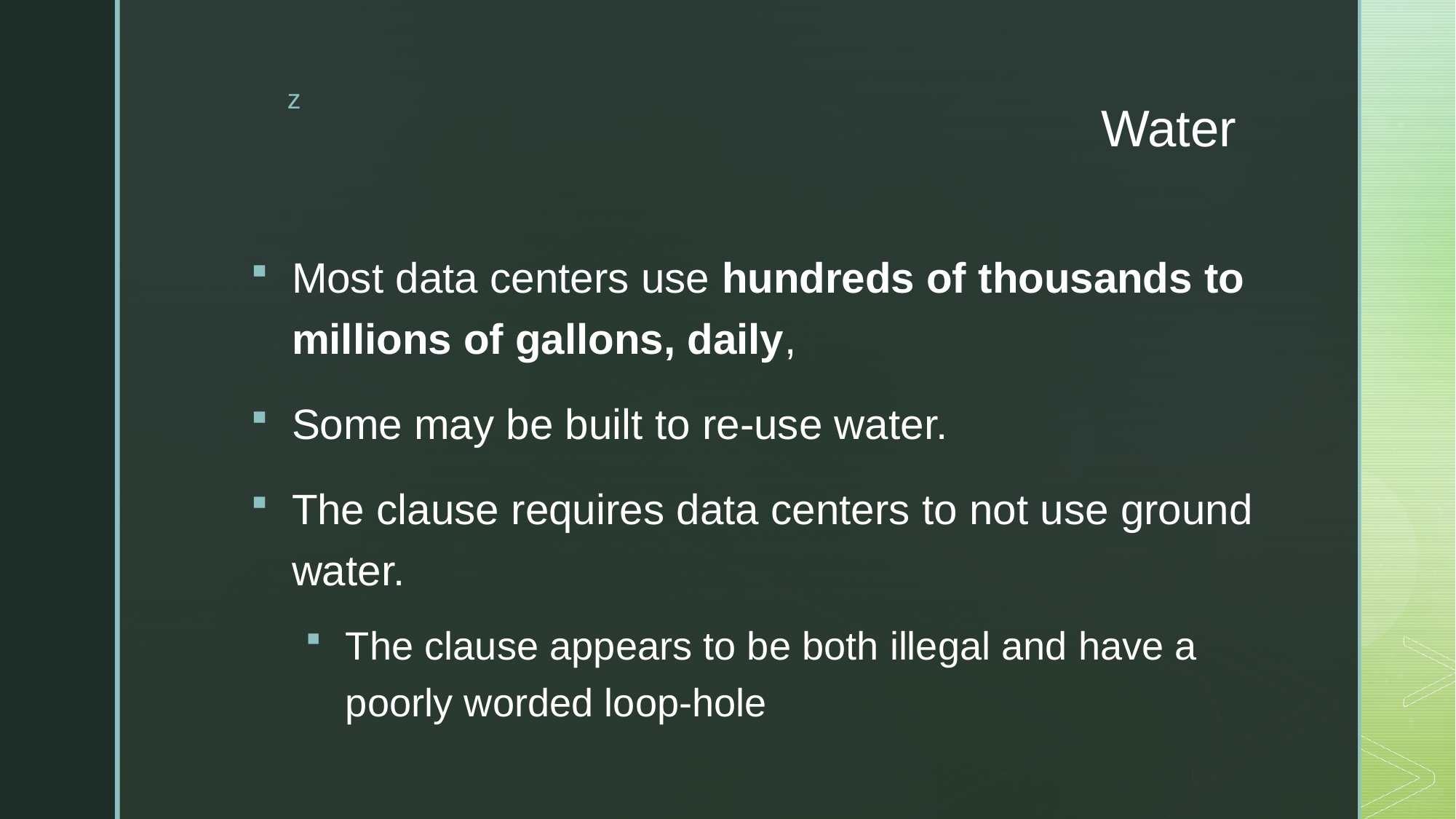

# Water
Most data centers use hundreds of thousands to millions of gallons, daily,
Some may be built to re-use water.
The clause requires data centers to not use ground water.
The clause appears to be both illegal and have a poorly worded loop-hole